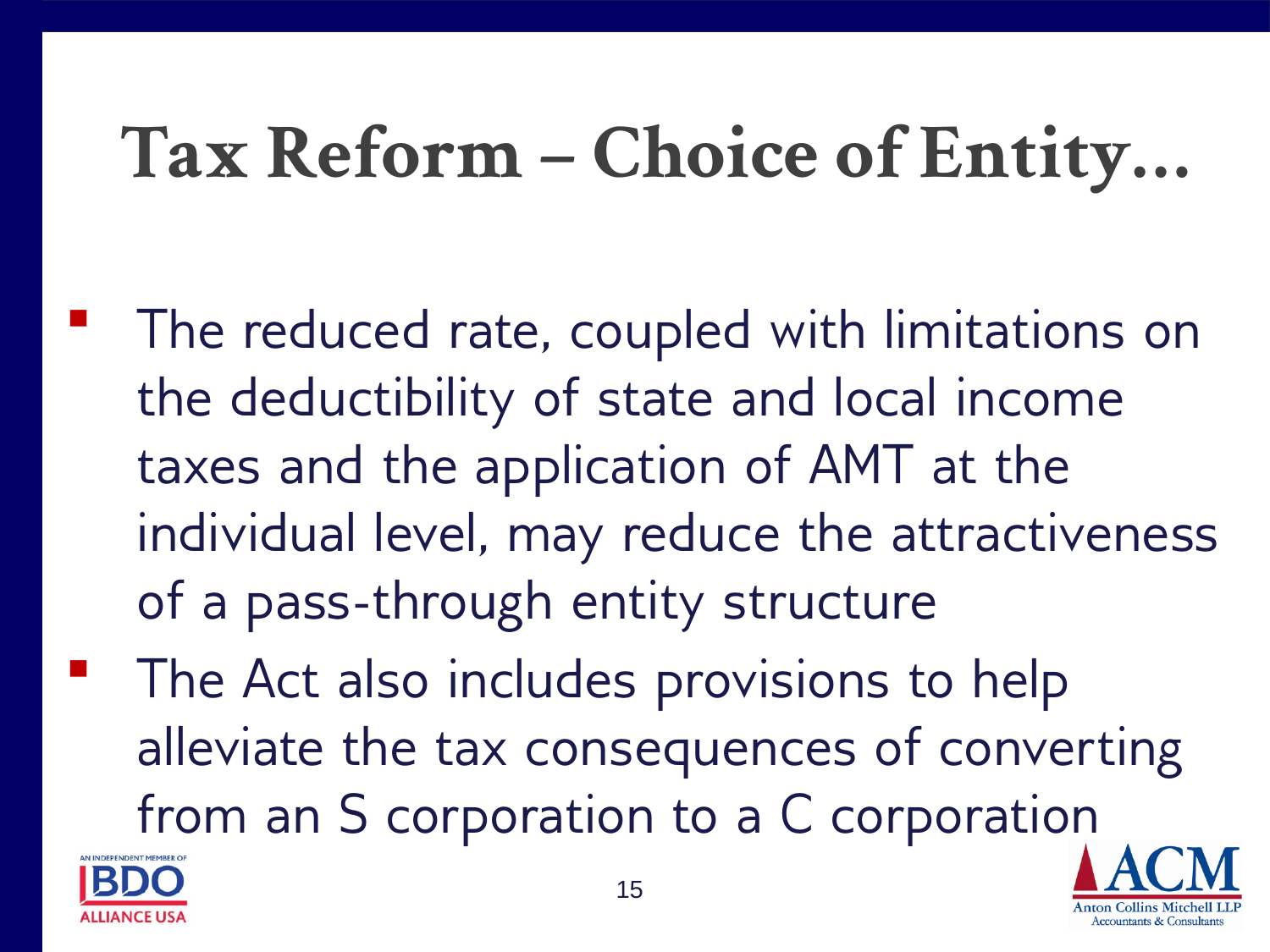

# Tax Reform – Choice of Entity…
The reduced rate, coupled with limitations on the deductibility of state and local income taxes and the application of AMT at the individual level, may reduce the attractiveness of a pass-through entity structure
The Act also includes provisions to help alleviate the tax consequences of converting from an S corporation to a C corporation

15